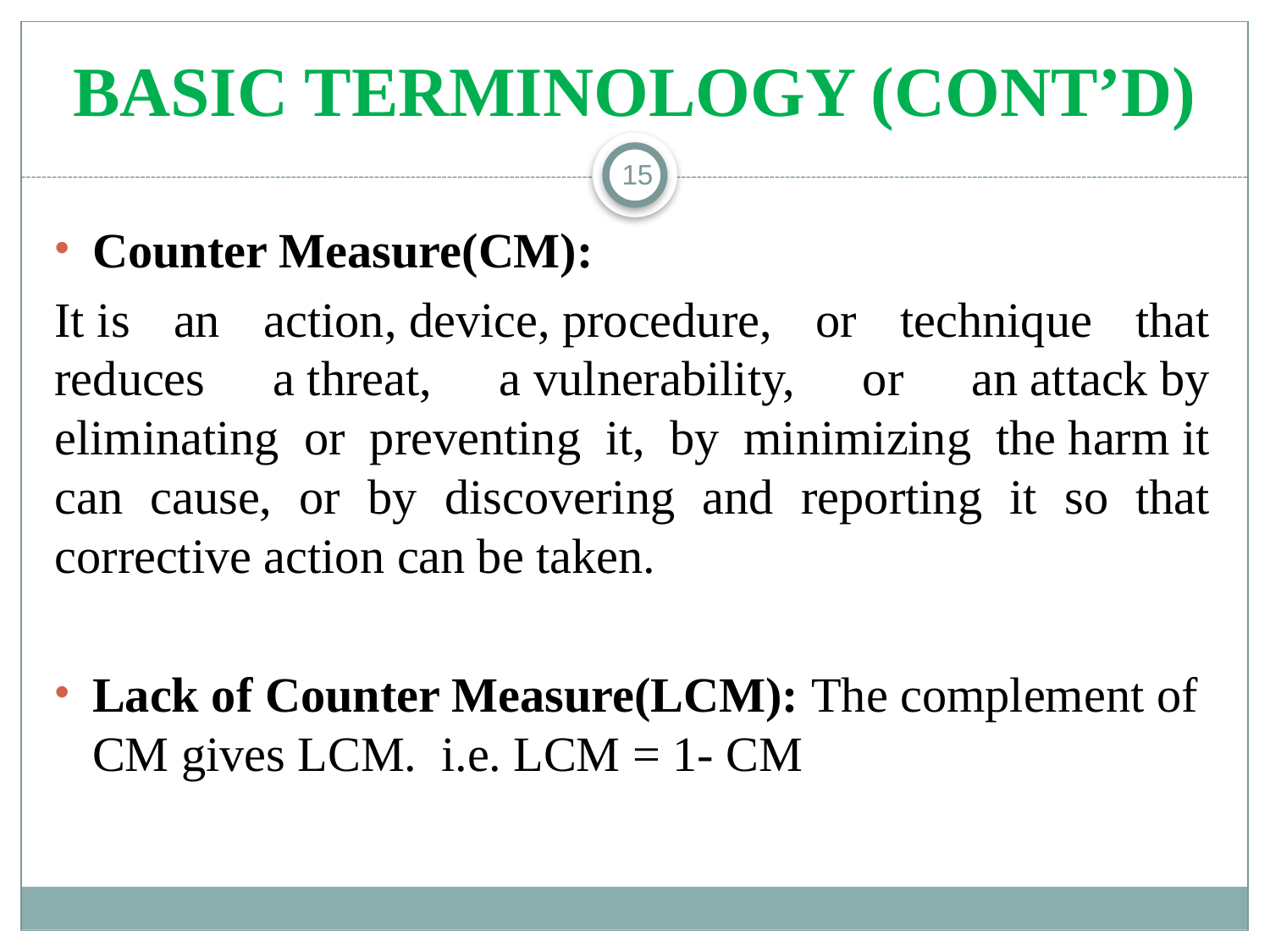

# Basic Terminology (Cont’d)
15
Counter Measure(CM):
It is an action, device, procedure, or technique that reduces a threat, a vulnerability, or an attack by eliminating or preventing it, by minimizing the harm it can cause, or by discovering and reporting it so that corrective action can be taken.

Lack of Counter Measure(LCM): The complement of CM gives LCM.  i.e. LCM = 1- CM